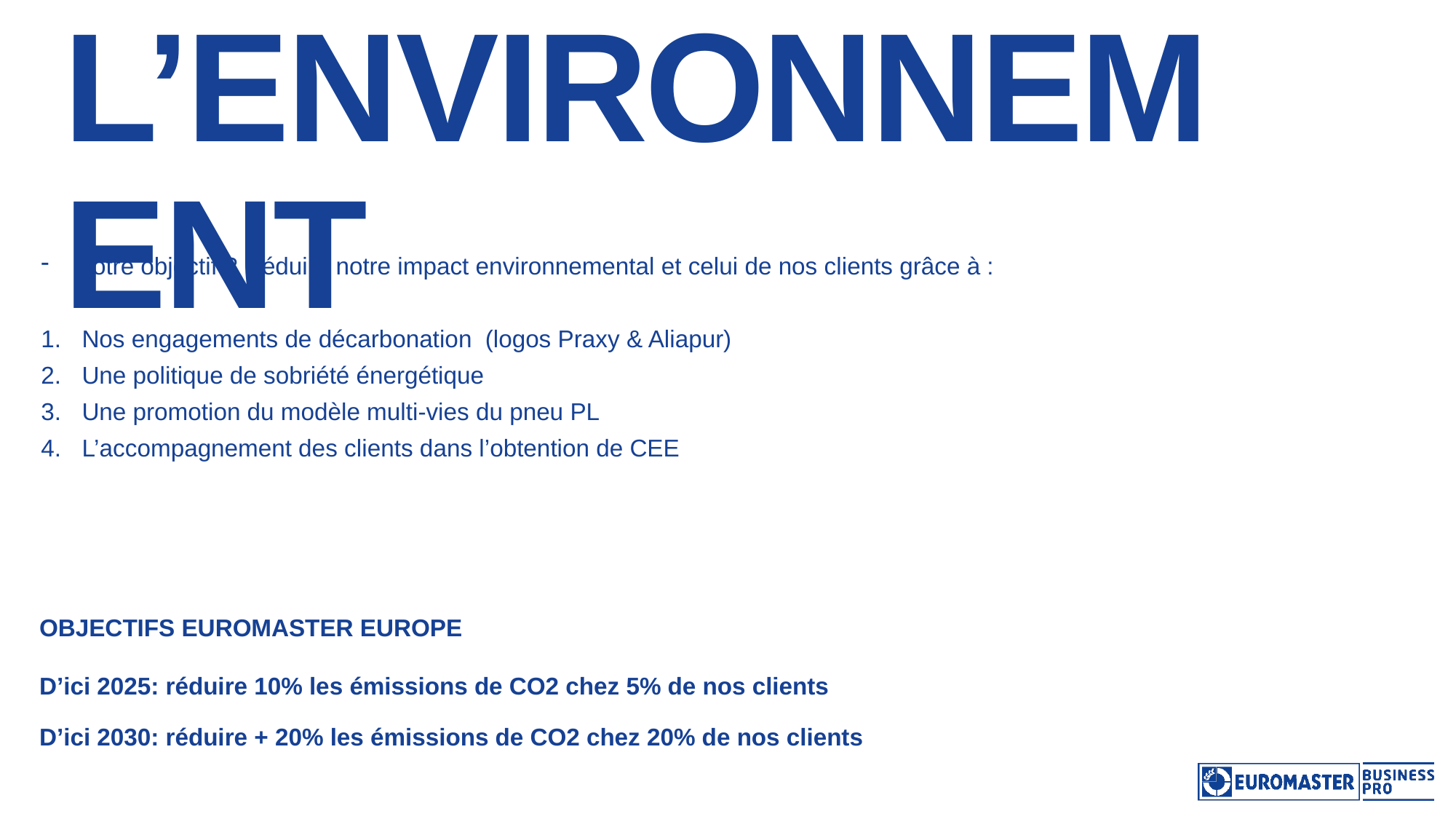

2/ L’environnement

Notre objectif ? Réduire notre impact environnemental et celui de nos clients grâce à :

Nos engagements de décarbonation  (logos Praxy & Aliapur)
Une politique de sobriété énergétique
Une promotion du modèle multi-vies du pneu PL
L’accompagnement des clients dans l’obtention de CEE

OBJECTIFS EUROMASTER EUROPE

D’ici 2025: réduire 10% les émissions de CO2 chez 5% de nos clients

D’ici 2030: réduire + 20% les émissions de CO2 chez 20% de nos clients